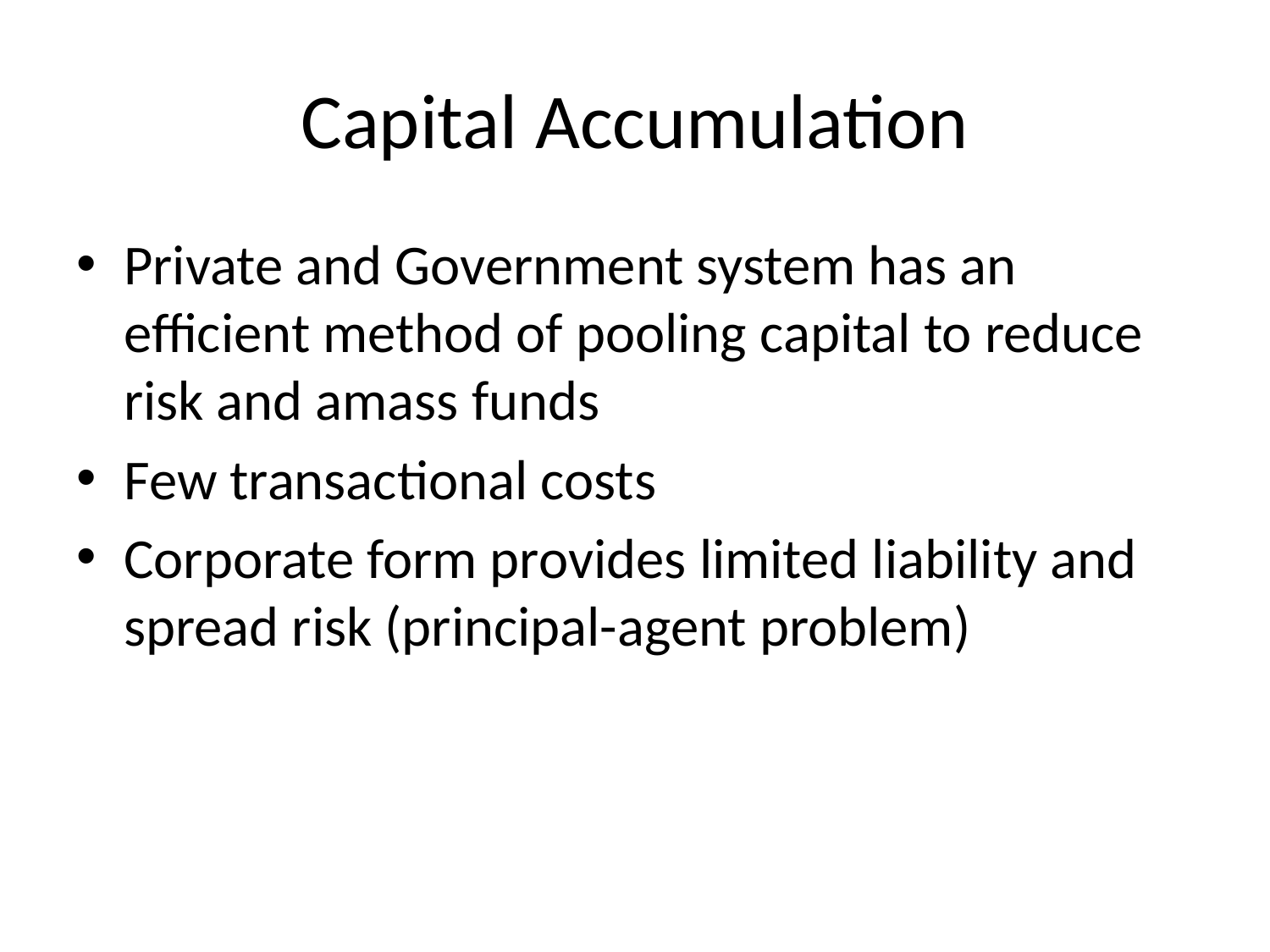

# Capital Accumulation
Private and Government system has an efficient method of pooling capital to reduce risk and amass funds
Few transactional costs
Corporate form provides limited liability and spread risk (principal-agent problem)